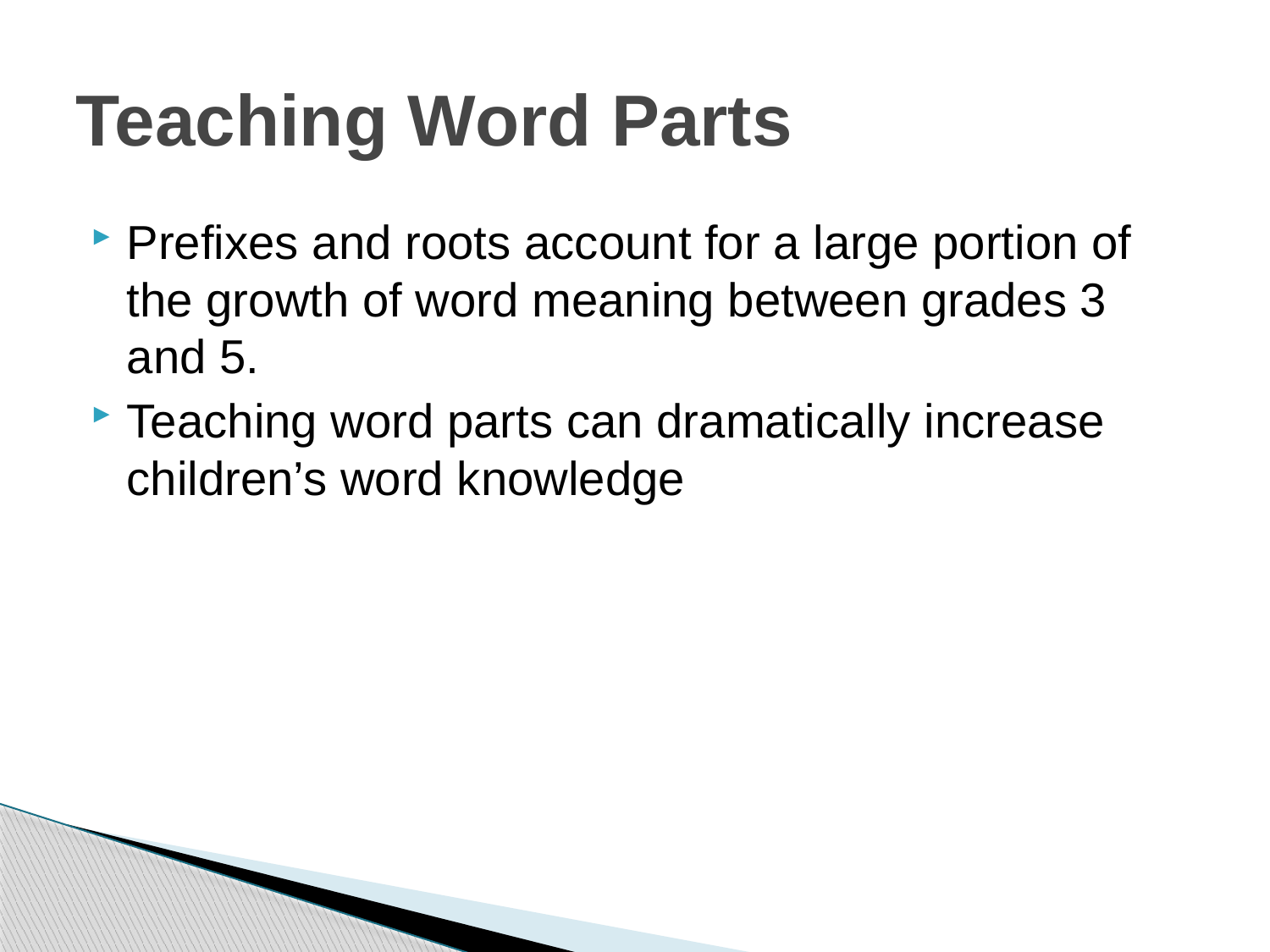

# Teaching Word Parts
Prefixes and roots account for a large portion of the growth of word meaning between grades 3 and 5.
Teaching word parts can dramatically increase children’s word knowledge